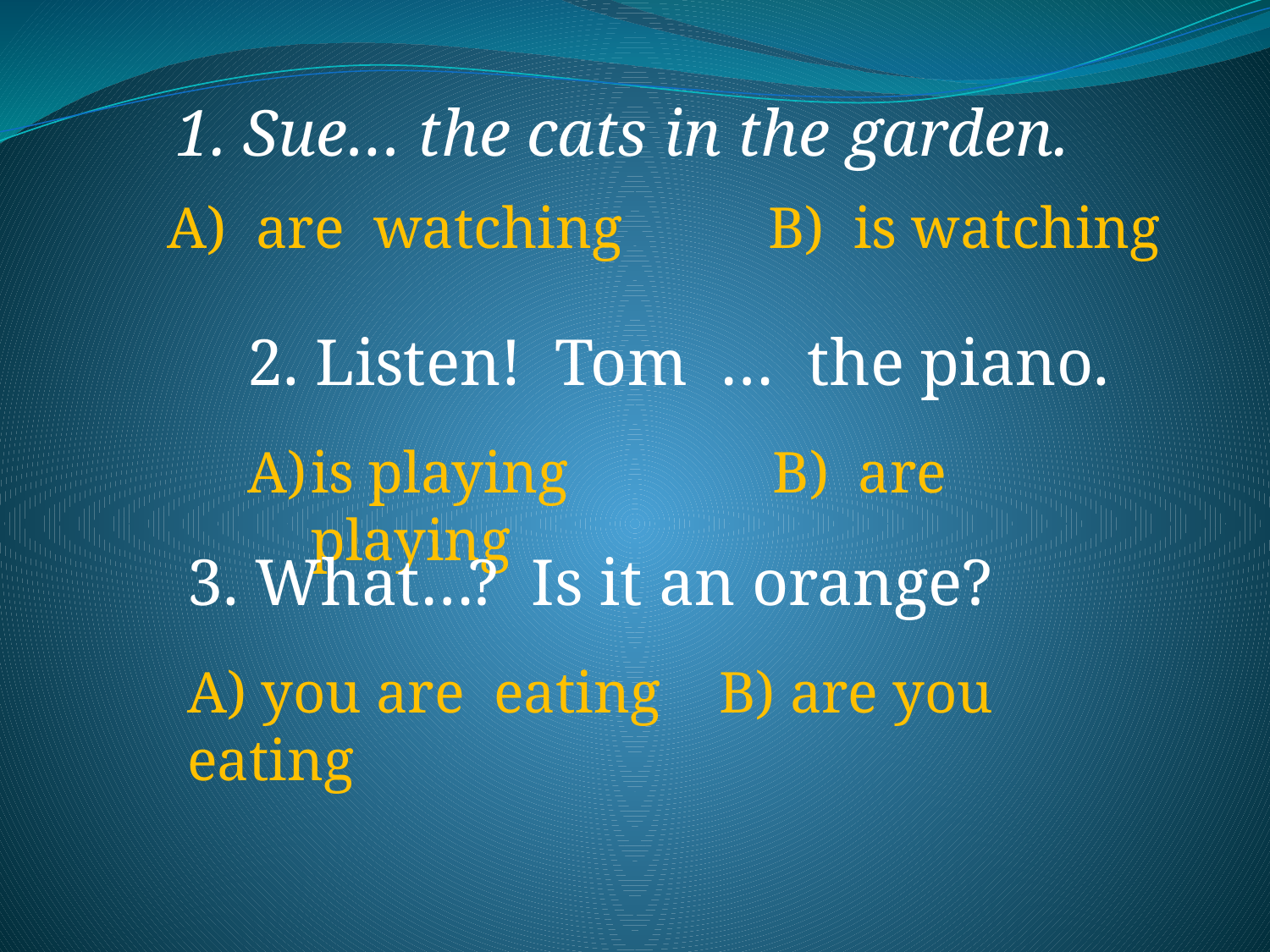

1. Sue… the cats in the garden.
  A)  are  watching          B)  is watching
2. Listen!  Tom  …  the piano.

is playing              B)  are  playing

3. What…?  Is it an orange?

A) you are  eating    B) are you eating